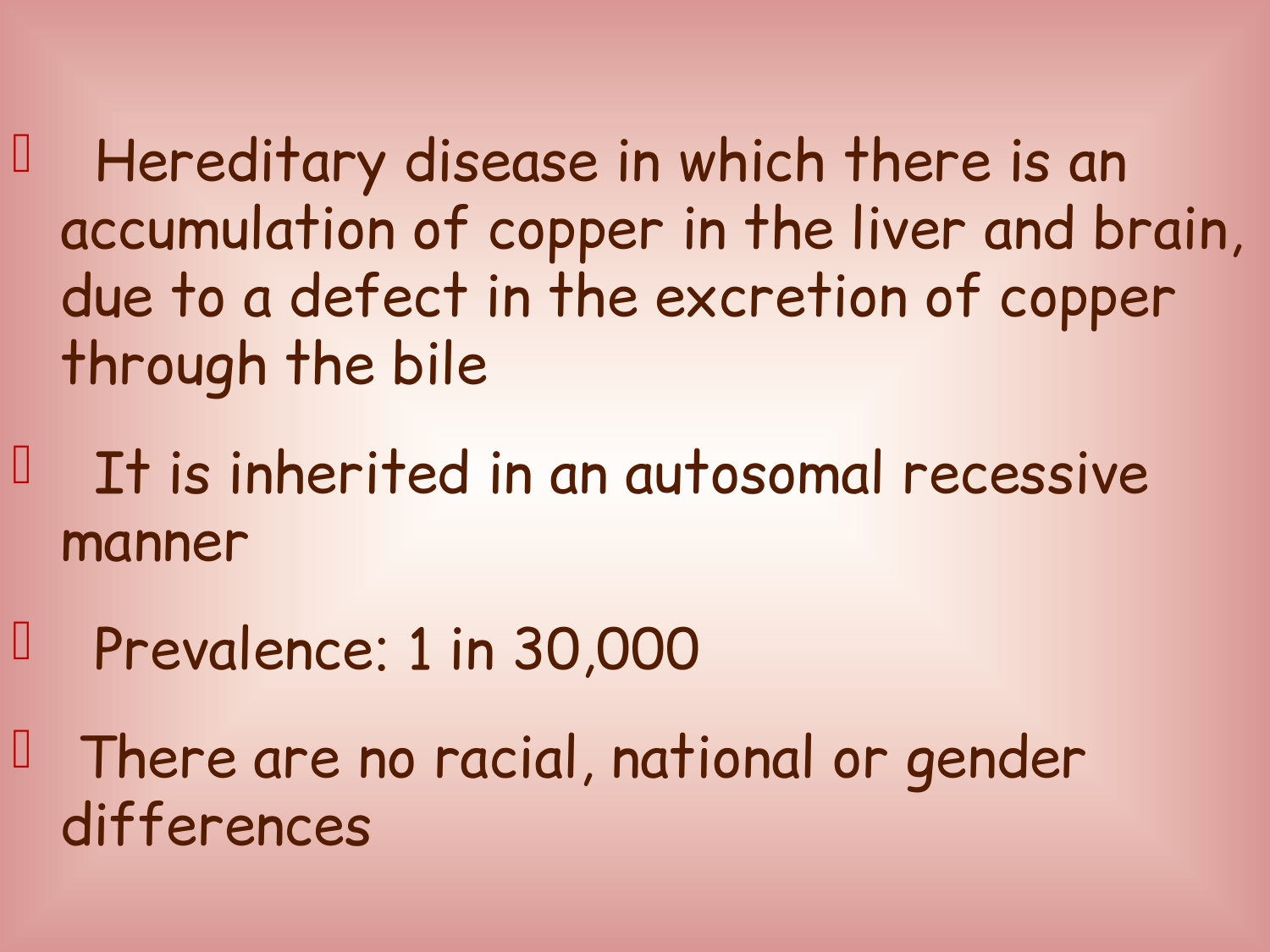

Hereditary disease in which there is an accumulation of copper in the liver and brain, due to a defect in the excretion of copper through the bile

  It is inherited in an autosomal recessive manner

  Prevalence: 1 in 30,000

 There are no racial, national or gender differences